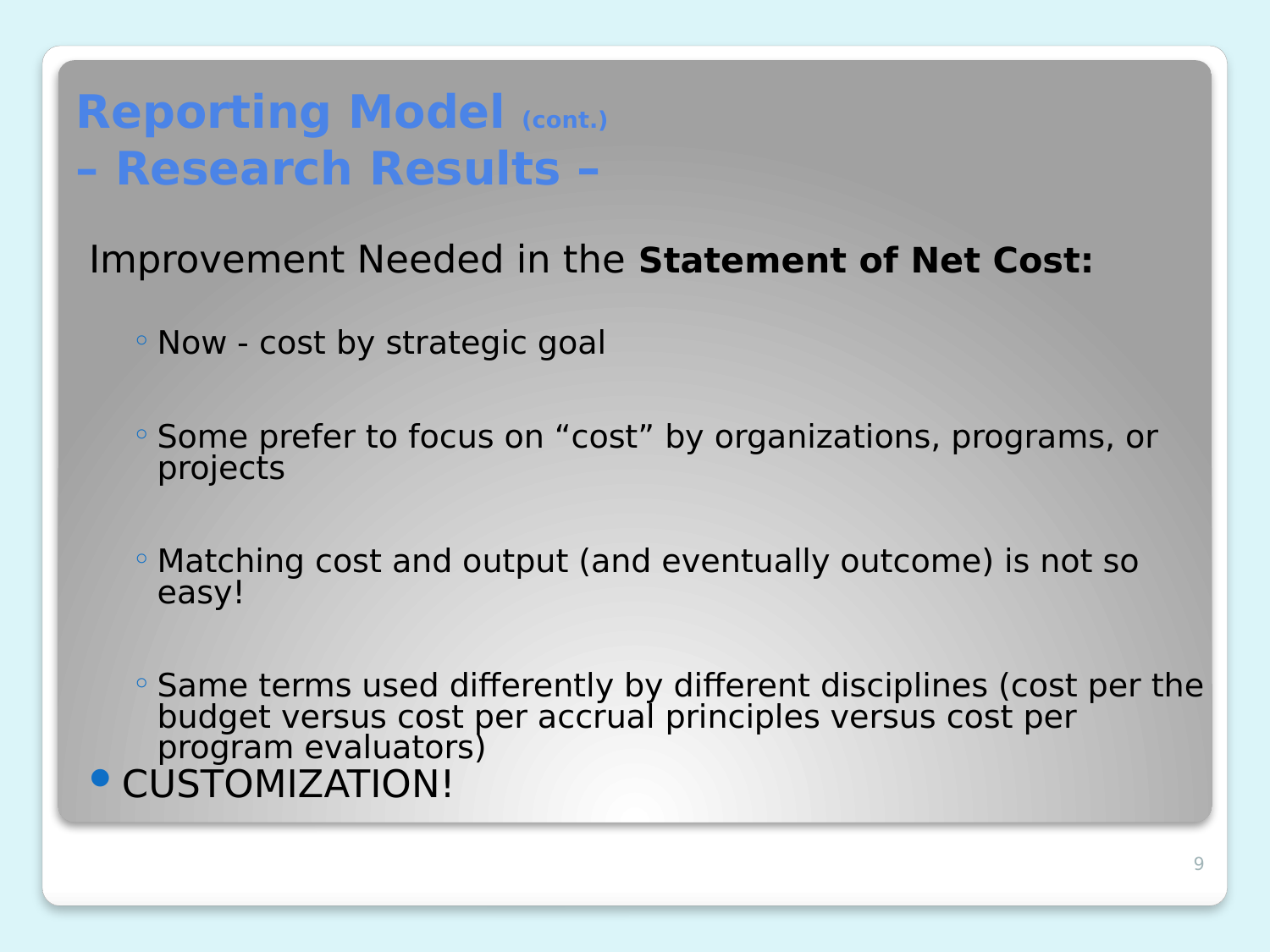

Reporting Model (cont.)
– Research Results –
Improvement Needed in the Statement of Net Cost:

Now - cost by strategic goal

Some prefer to focus on “cost” by organizations, programs, or projects

Matching cost and output (and eventually outcome) is not so easy!

Same terms used differently by different disciplines (cost per the budget versus cost per accrual principles versus cost per program evaluators)
CUSTOMIZATION!

9